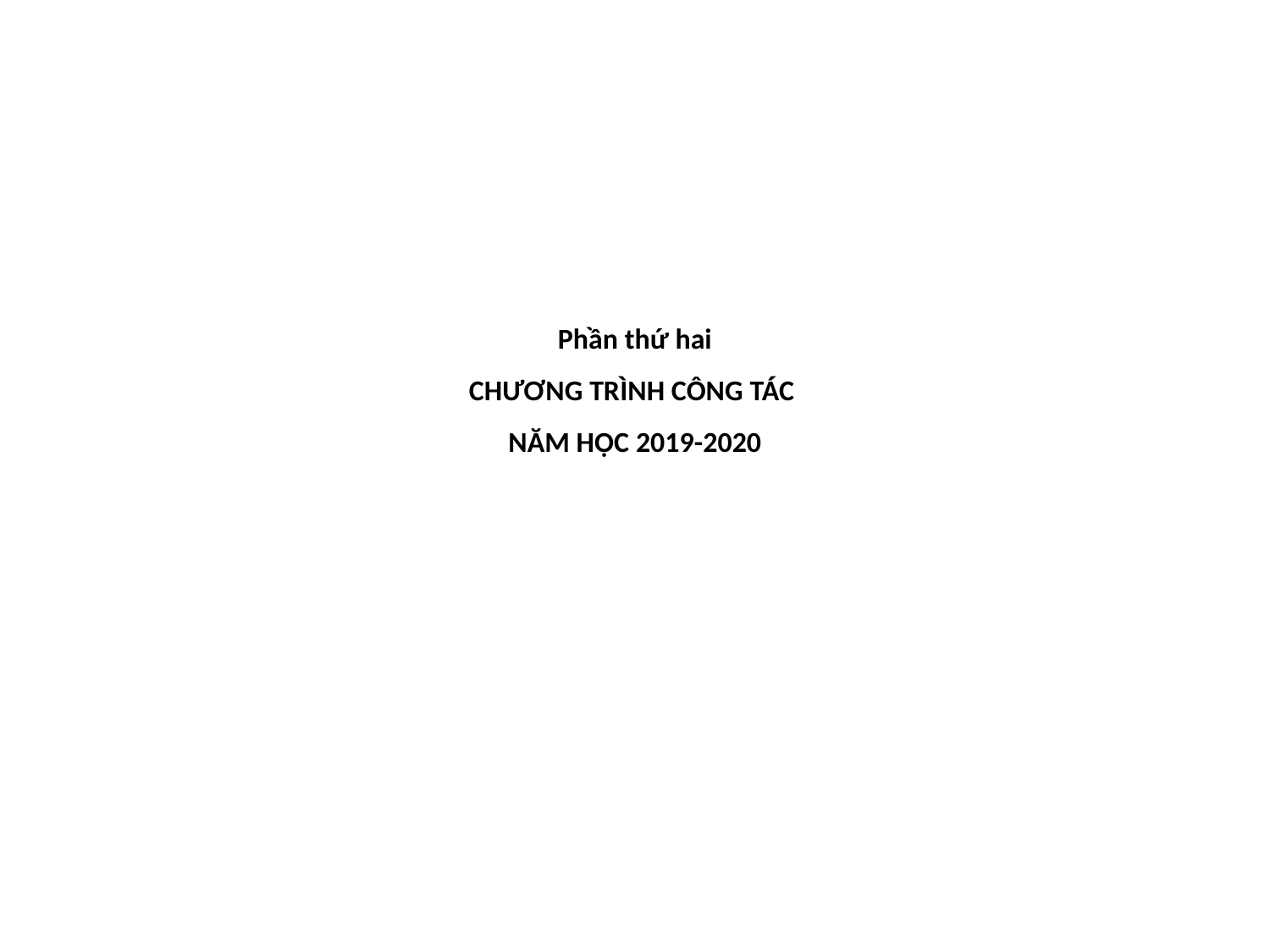

# Phần thứ hai CHƯƠNG TRÌNH CÔNG TÁC NĂM HỌC 2019-2020